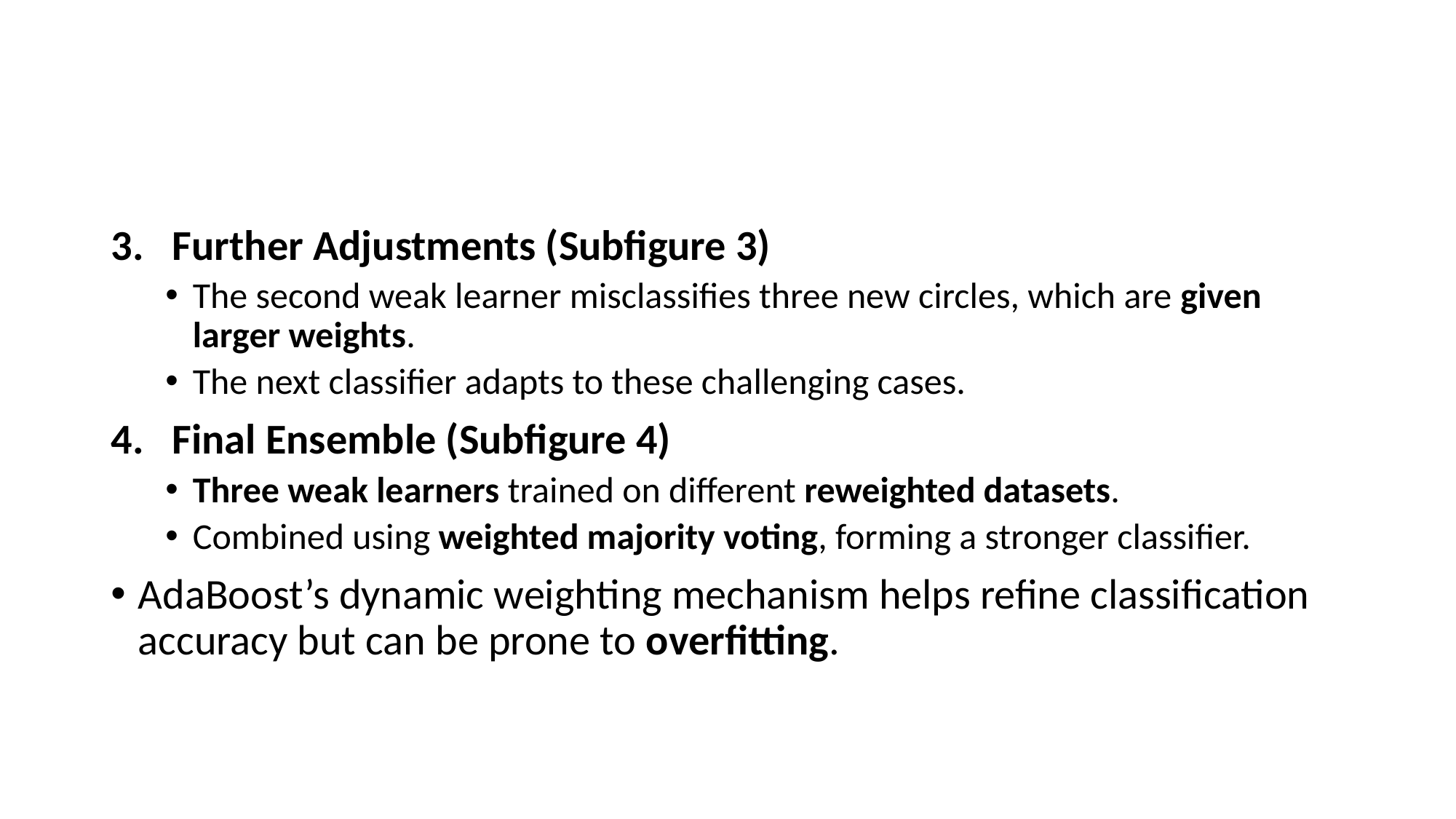

#
Further Adjustments (Subfigure 3)
The second weak learner misclassifies three new circles, which are given larger weights.
The next classifier adapts to these challenging cases.
Final Ensemble (Subfigure 4)
Three weak learners trained on different reweighted datasets.
Combined using weighted majority voting, forming a stronger classifier.
AdaBoost’s dynamic weighting mechanism helps refine classification accuracy but can be prone to overfitting.